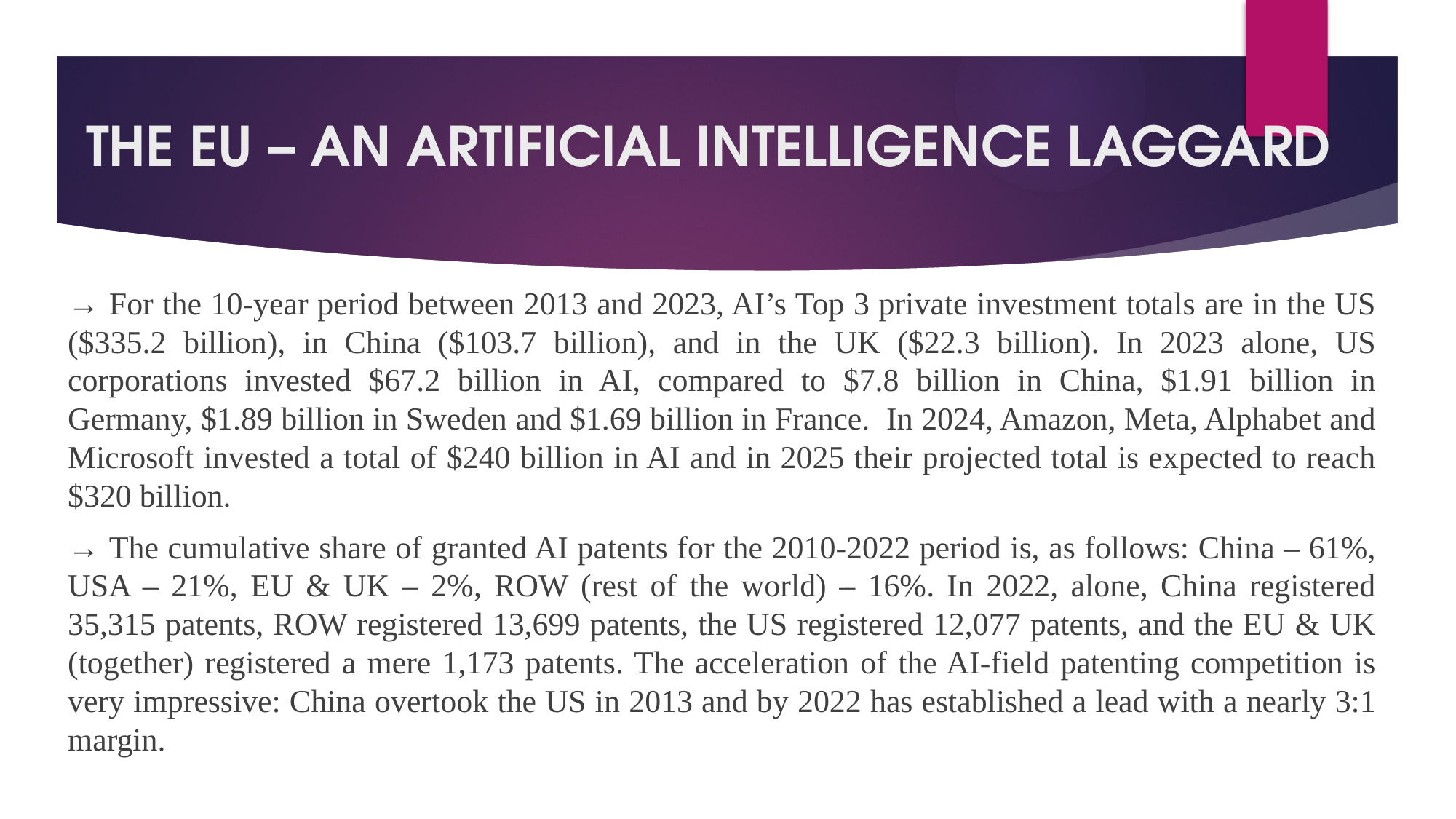

# THE EU – AN ARTIFICIAL INTELLIGENCE LAGGARD
→ For the 10-year period between 2013 and 2023, AI’s Top 3 private investment totals are in the US ($335.2 billion), in China ($103.7 billion), and in the UK ($22.3 billion). In 2023 alone, US corporations invested $67.2 billion in AI, compared to $7.8 billion in China, $1.91 billion in Germany, $1.89 billion in Sweden and $1.69 billion in France.  In 2024, Amazon, Meta, Alphabet and Microsoft invested a total of $240 billion in AI and in 2025 their projected total is expected to reach $320 billion.
→ The cumulative share of granted AI patents for the 2010-2022 period is, as follows: China – 61%, USA – 21%, EU & UK – 2%, ROW (rest of the world) – 16%. In 2022, alone, China registered 35,315 patents, ROW registered 13,699 patents, the US registered 12,077 patents, and the EU & UK (together) registered a mere 1,173 patents. The acceleration of the AI-field patenting competition is very impressive: China overtook the US in 2013 and by 2022 has established a lead with a nearly 3:1 margin.